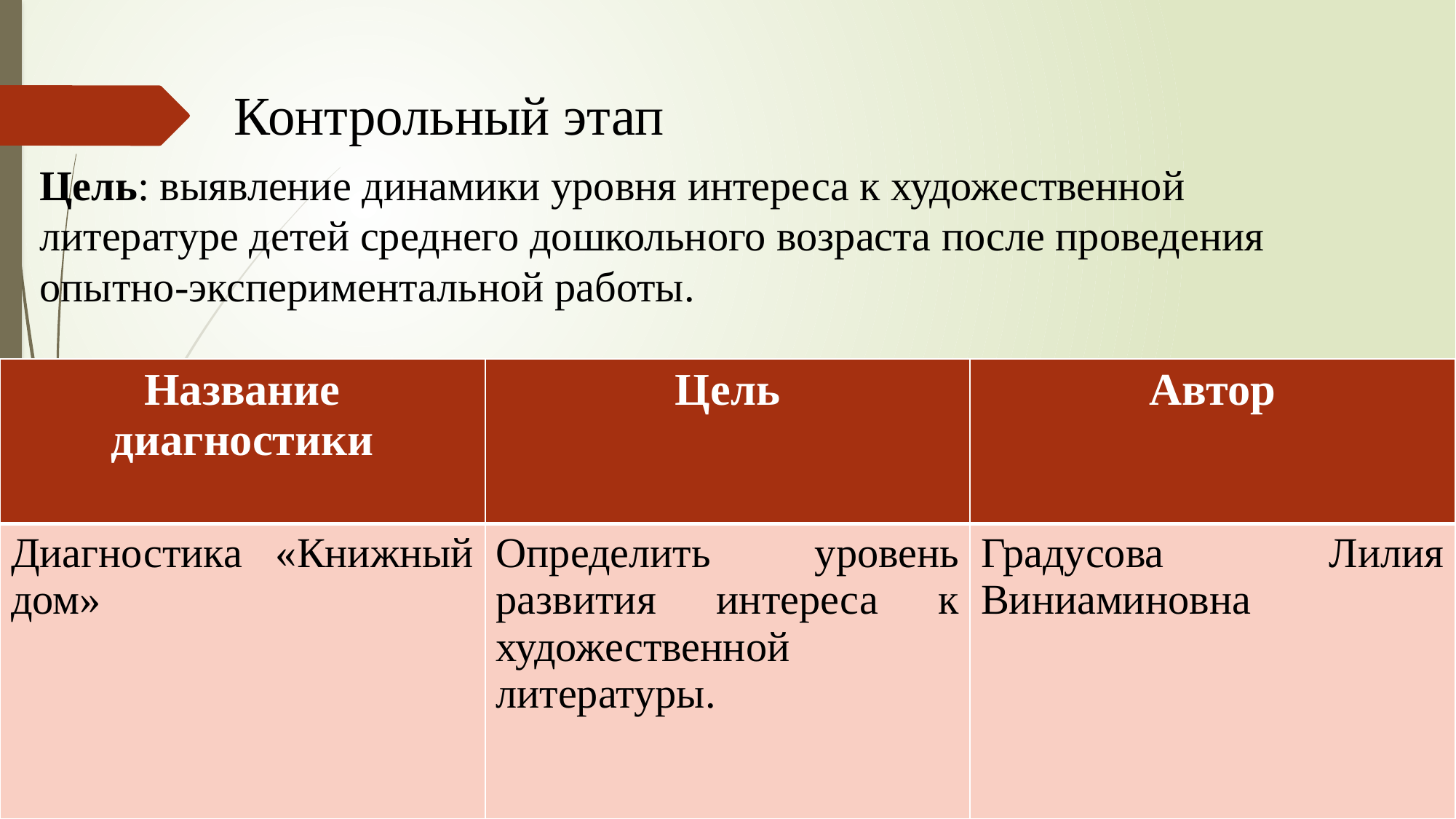

Контрольный этап
Цель: выявление динамики уровня интереса к художественной литературе детей среднего дошкольного возраста после проведения опытно-экспериментальной работы.
| Название диагностики | Цель | Автор |
| --- | --- | --- |
| Диагностика «Книжный дом» | Определить уровень развития интереса к художественной литературы. | Градусова Лилия Виниаминовна |